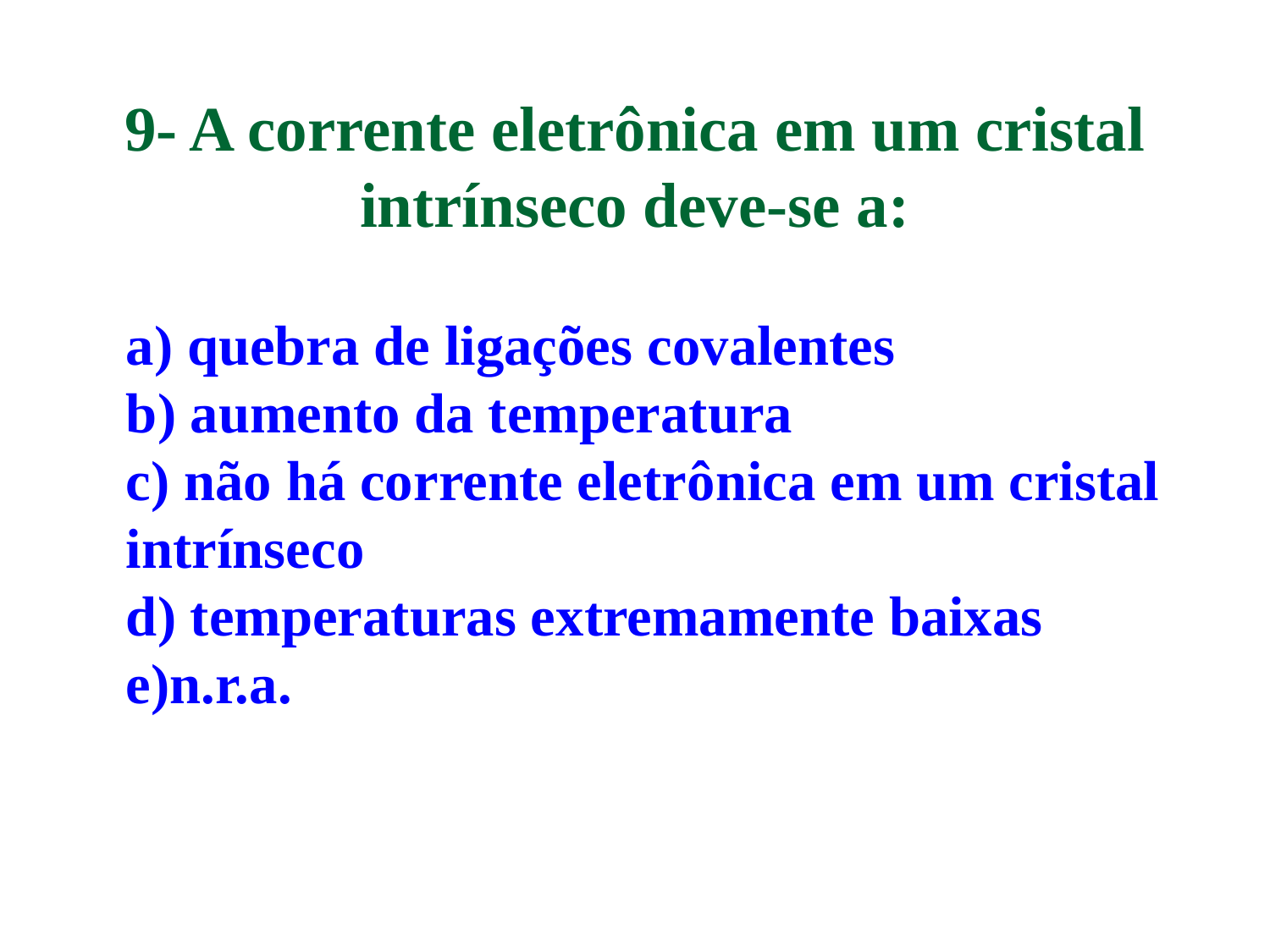

# 9- A corrente eletrônica em um cristal intrínseco deve-se a:
a) quebra de ligações covalentes
b) aumento da temperatura
c) não há corrente eletrônica em um cristal
intrínseco
d) temperaturas extremamente baixas
e)n.r.a.